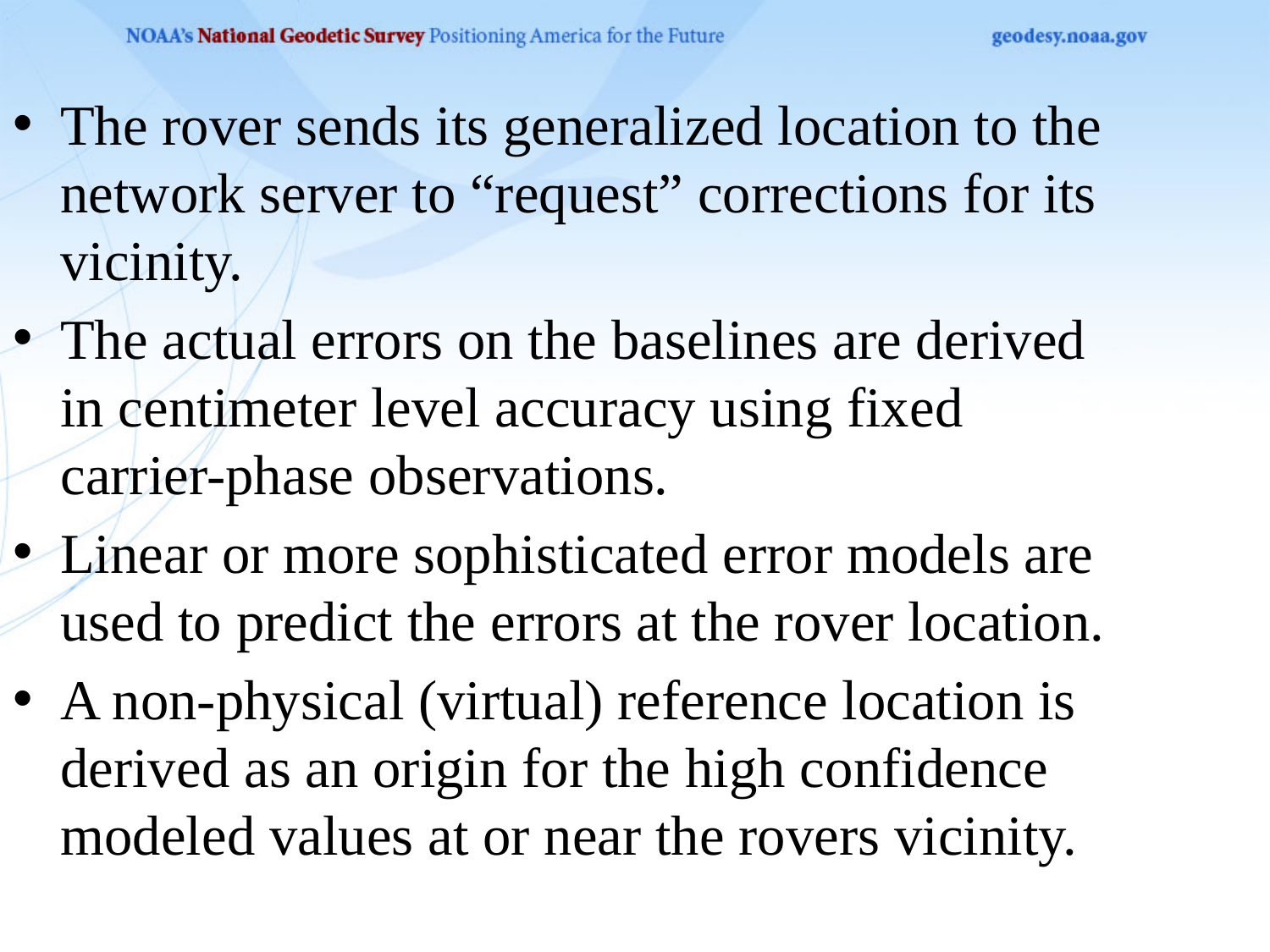

The rover sends its generalized location to the network server to “request” corrections for its vicinity.
The actual errors on the baselines are derived in centimeter level accuracy using fixed carrier-phase observations.
Linear or more sophisticated error models are used to predict the errors at the rover location.
A non-physical (virtual) reference location is derived as an origin for the high confidence modeled values at or near the rovers vicinity.